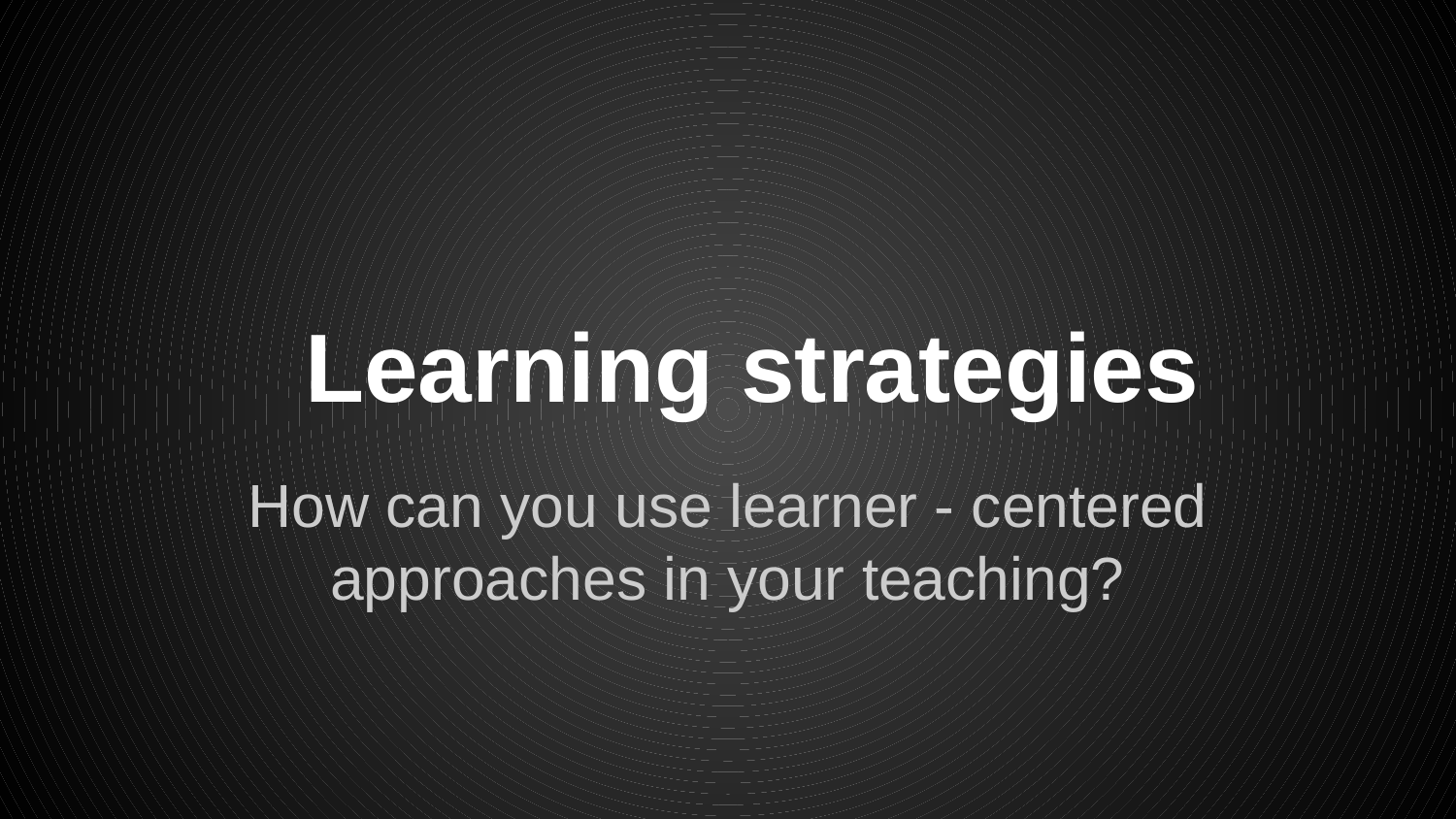

# Learning strategies
How can you use learner - centered approaches in your teaching?